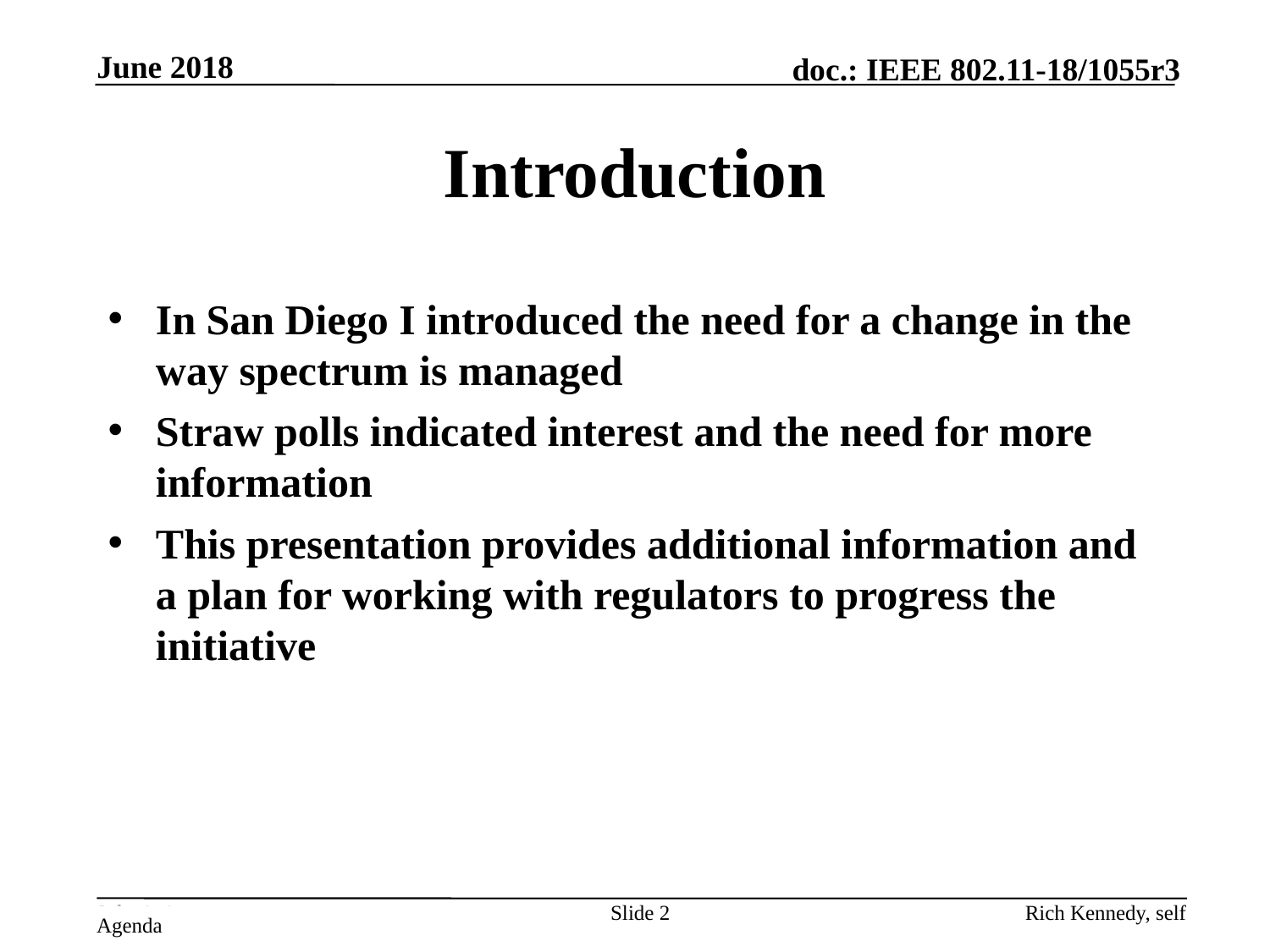

June 2018
# Introduction
In San Diego I introduced the need for a change in the way spectrum is managed
Straw polls indicated interest and the need for more information
This presentation provides additional information and a plan for working with regulators to progress the initiative
Slide 2
Rich Kennedy, self
Agenda